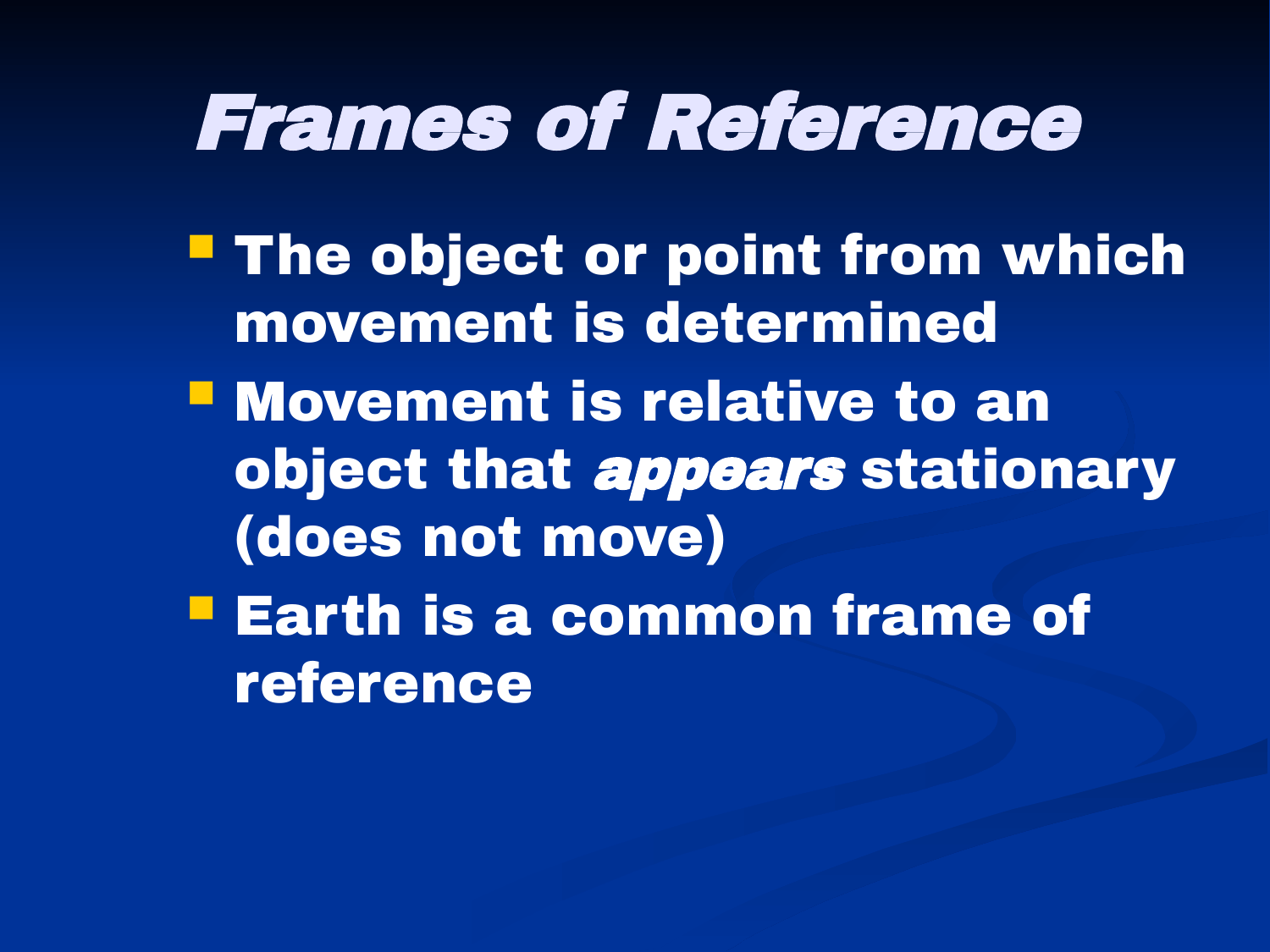

# Frames of Reference
The object or point from which movement is determined
Movement is relative to an object that appears stationary (does not move)
Earth is a common frame of reference